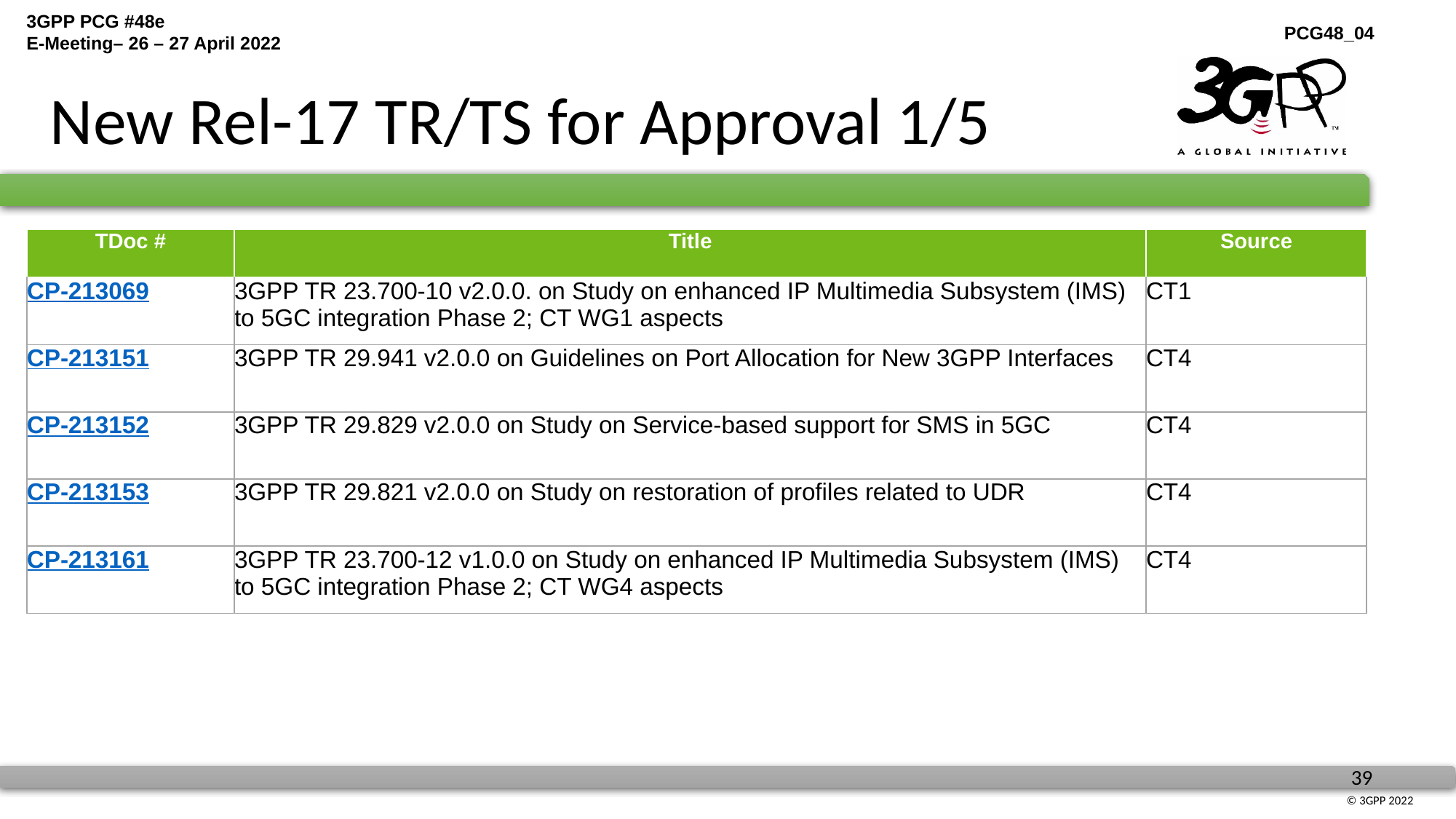

# New Rel-17 TR/TS for Approval 1/5
| TDoc # | Title | Source |
| --- | --- | --- |
| CP-213069 | 3GPP TR 23.700-10 v2.0.0. on Study on enhanced IP Multimedia Subsystem (IMS) to 5GC integration Phase 2; CT WG1 aspects | CT1 |
| CP-213151 | 3GPP TR 29.941 v2.0.0 on Guidelines on Port Allocation for New 3GPP Interfaces | CT4 |
| CP-213152 | 3GPP TR 29.829 v2.0.0 on Study on Service-based support for SMS in 5GC | CT4 |
| CP-213153 | 3GPP TR 29.821 v2.0.0 on Study on restoration of profiles related to UDR | CT4 |
| CP-213161 | 3GPP TR 23.700-12 v1.0.0 on Study on enhanced IP Multimedia Subsystem (IMS) to 5GC integration Phase 2; CT WG4 aspects | CT4 |